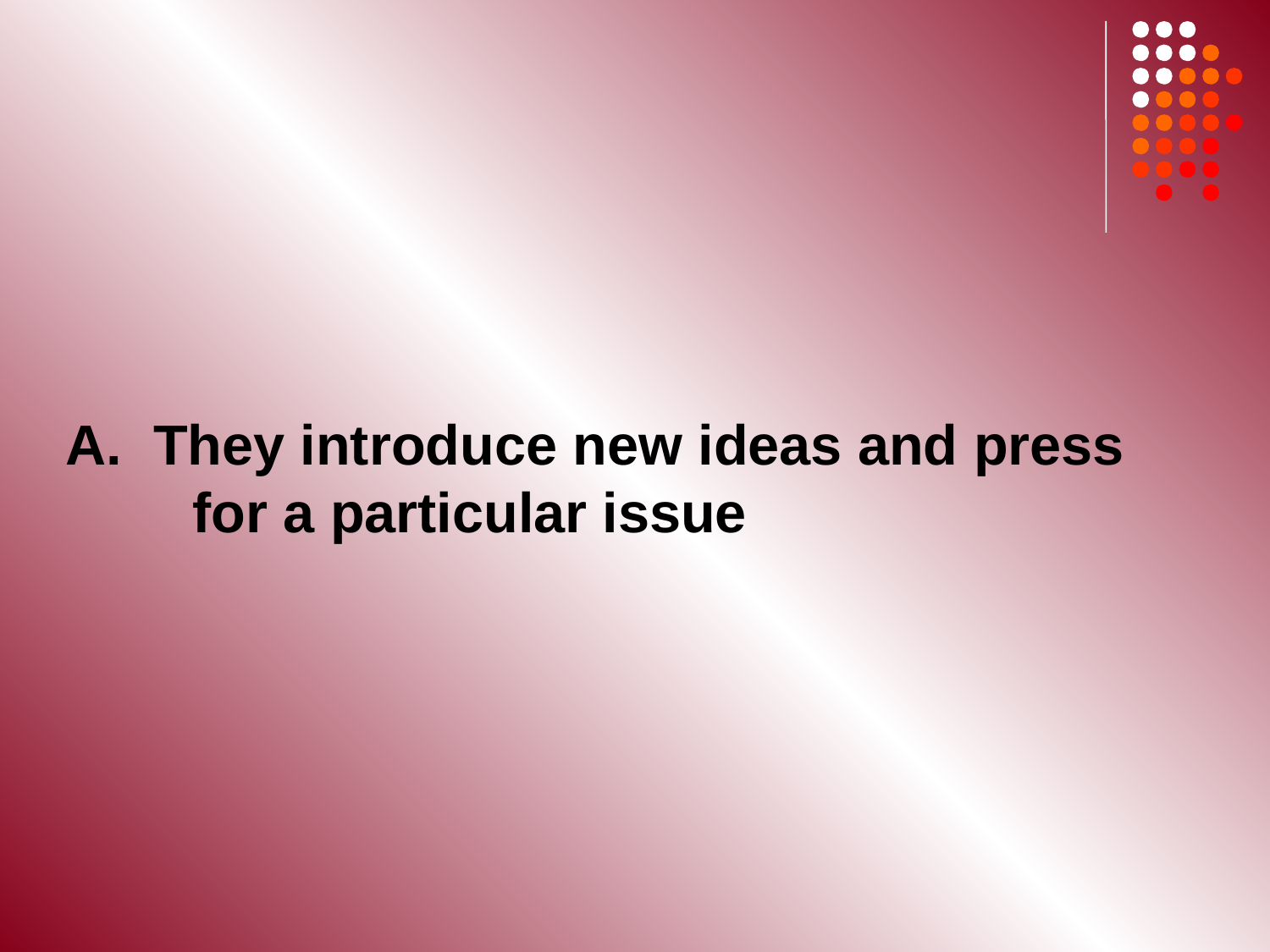

# A.  They introduce new ideas and press 	for a particular issue